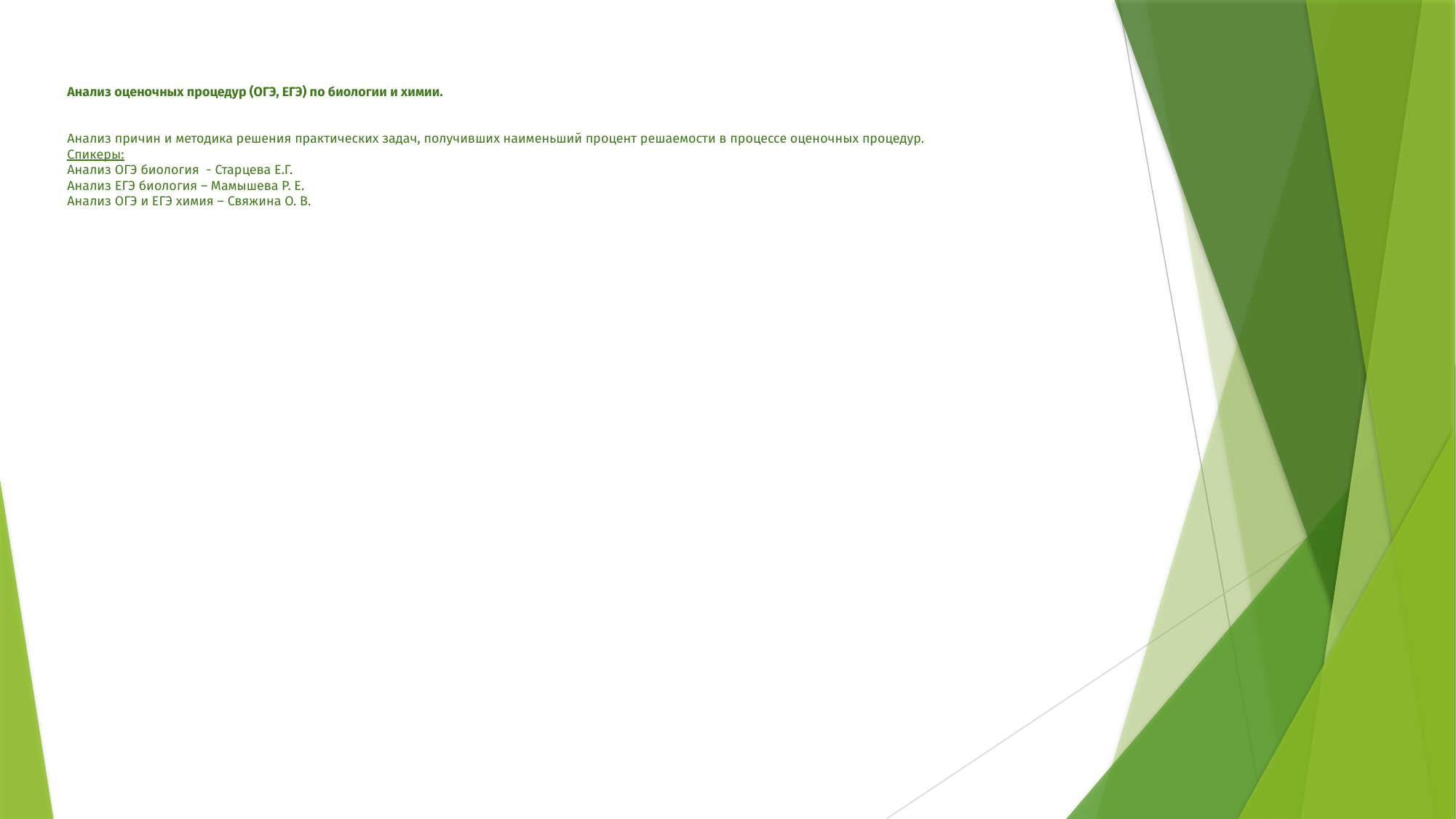

# Анализ оценочных процедур (ОГЭ, ЕГЭ) по биологии и химии. Анализ причин и методика решения практических задач, получивших наименьший процент решаемости в процессе оценочных процедур. Спикеры: Анализ ОГЭ биология  - Старцева Е.Г. Анализ ЕГЭ биология – Мамышева Р. Е. Анализ ОГЭ и ЕГЭ химия – Свяжина О. В.